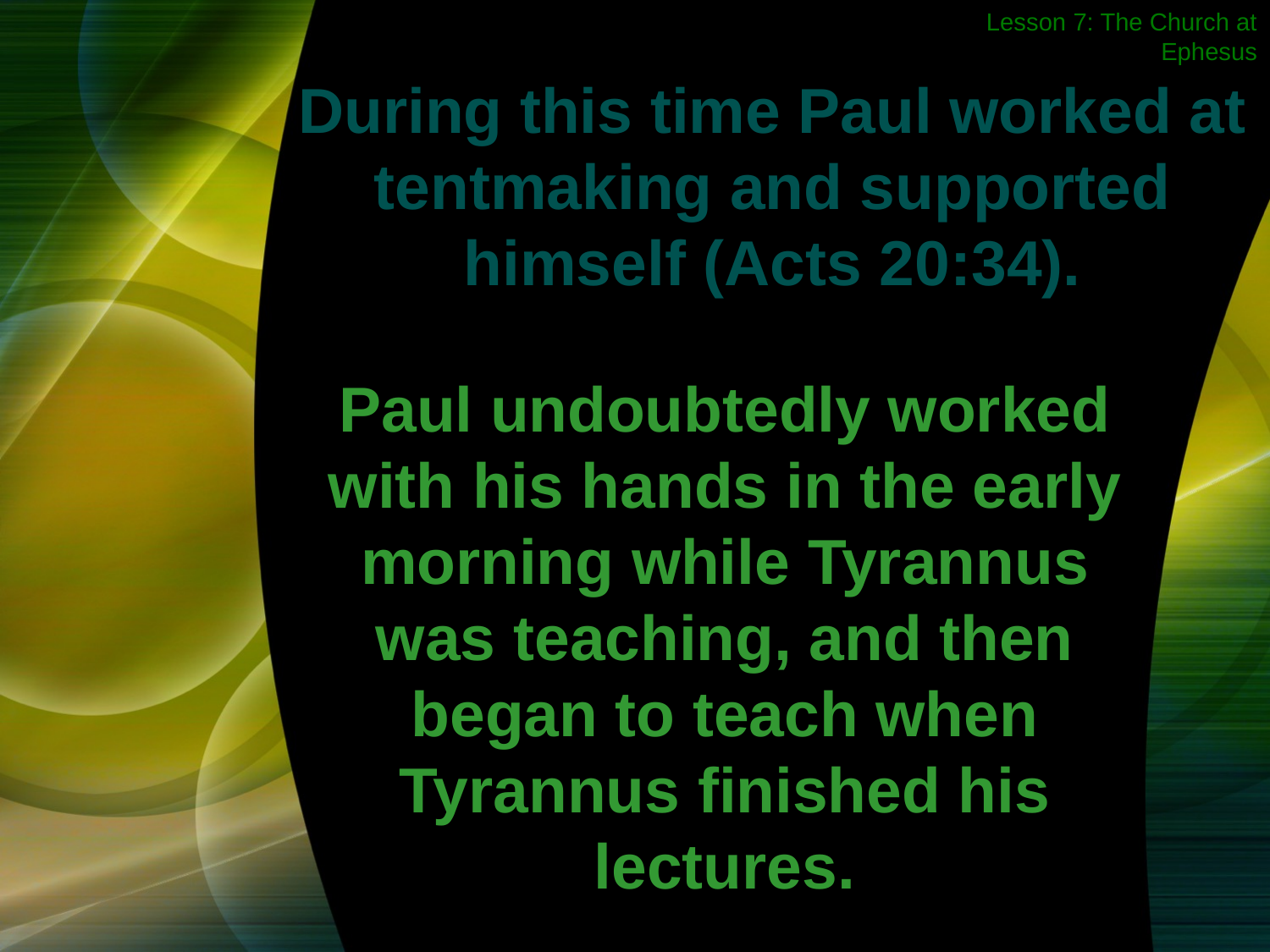

Lesson 7: The Church at Ephesus
During this time Paul worked at tentmaking and supported himself (Acts 20:34).
Paul undoubtedly worked with his hands in the early morning while Tyrannus was teaching, and then began to teach when Tyrannus finished his lectures.